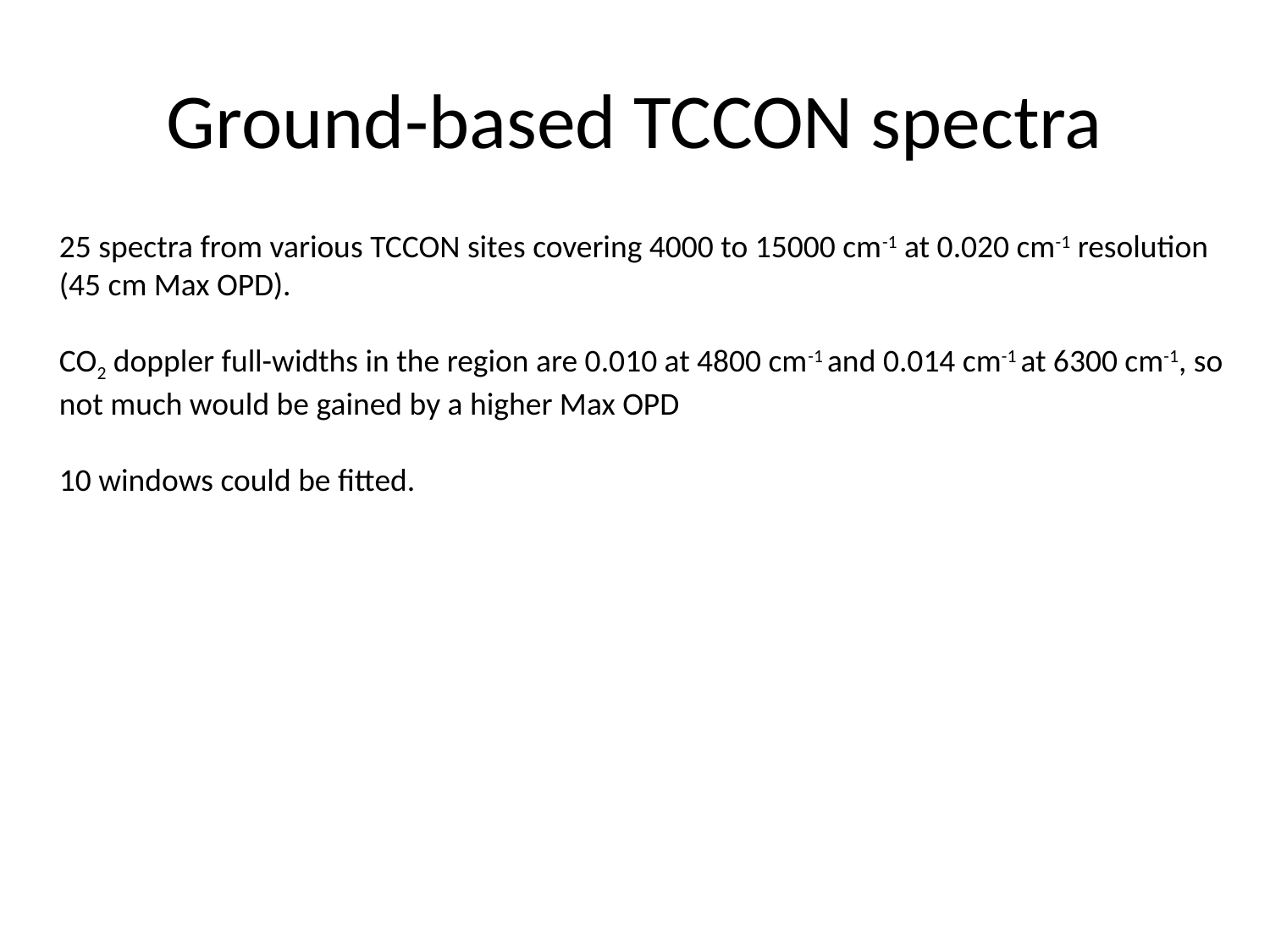

# Ground-based TCCON spectra
25 spectra from various TCCON sites covering 4000 to 15000 cm-1 at 0.020 cm-1 resolution (45 cm Max OPD).

CO2 doppler full-widths in the region are 0.010 at 4800 cm-1 and 0.014 cm-1 at 6300 cm-1, so not much would be gained by a higher Max OPD

10 windows could be fitted.